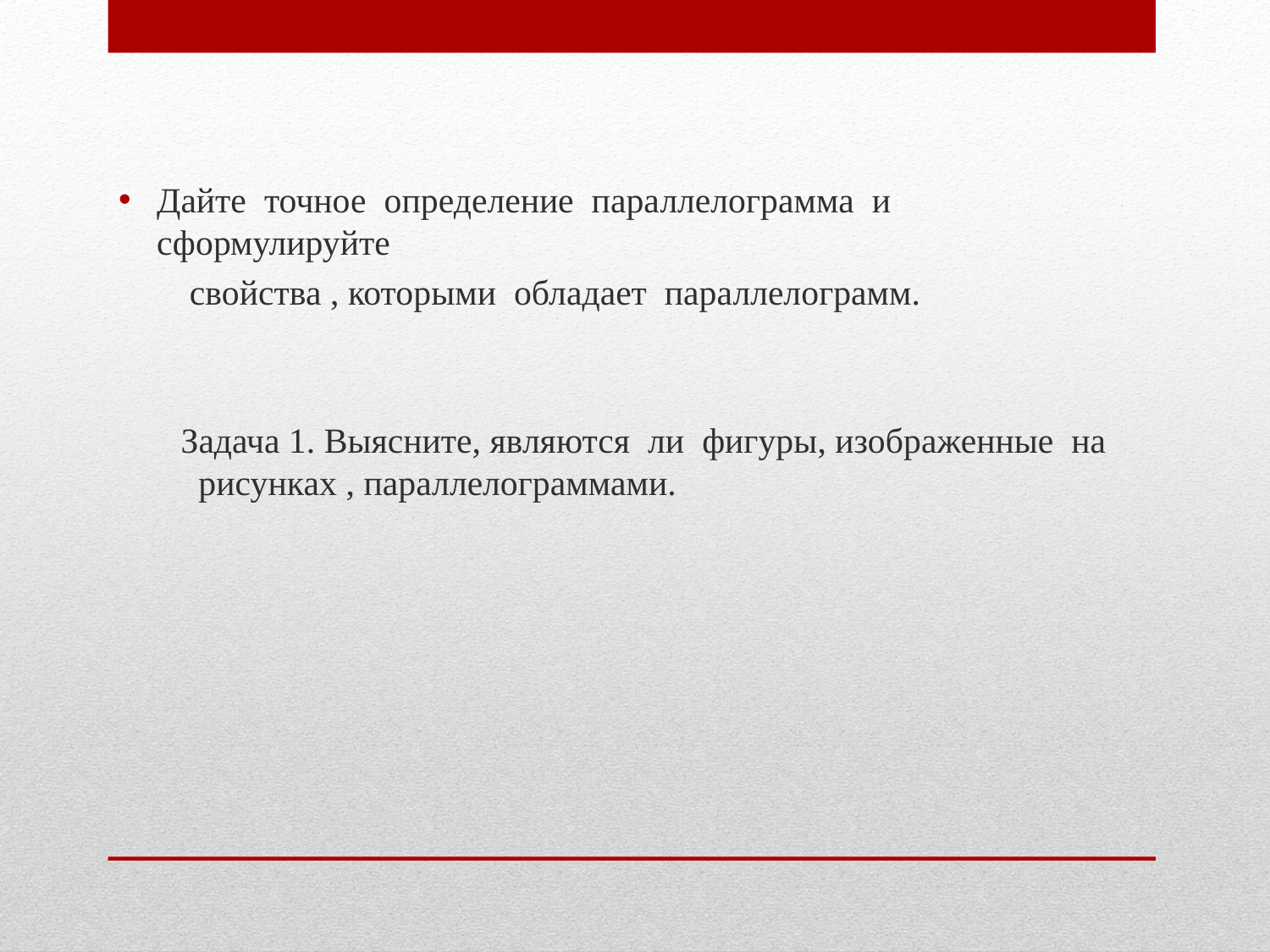

Дайте  точное  определение  параллелограмма  и  сформулируйте
        свойства , которыми  обладает  параллелограмм.

       Задача 1. Выясните, являются  ли  фигуры, изображенные  на             рисунках , параллелограммами.